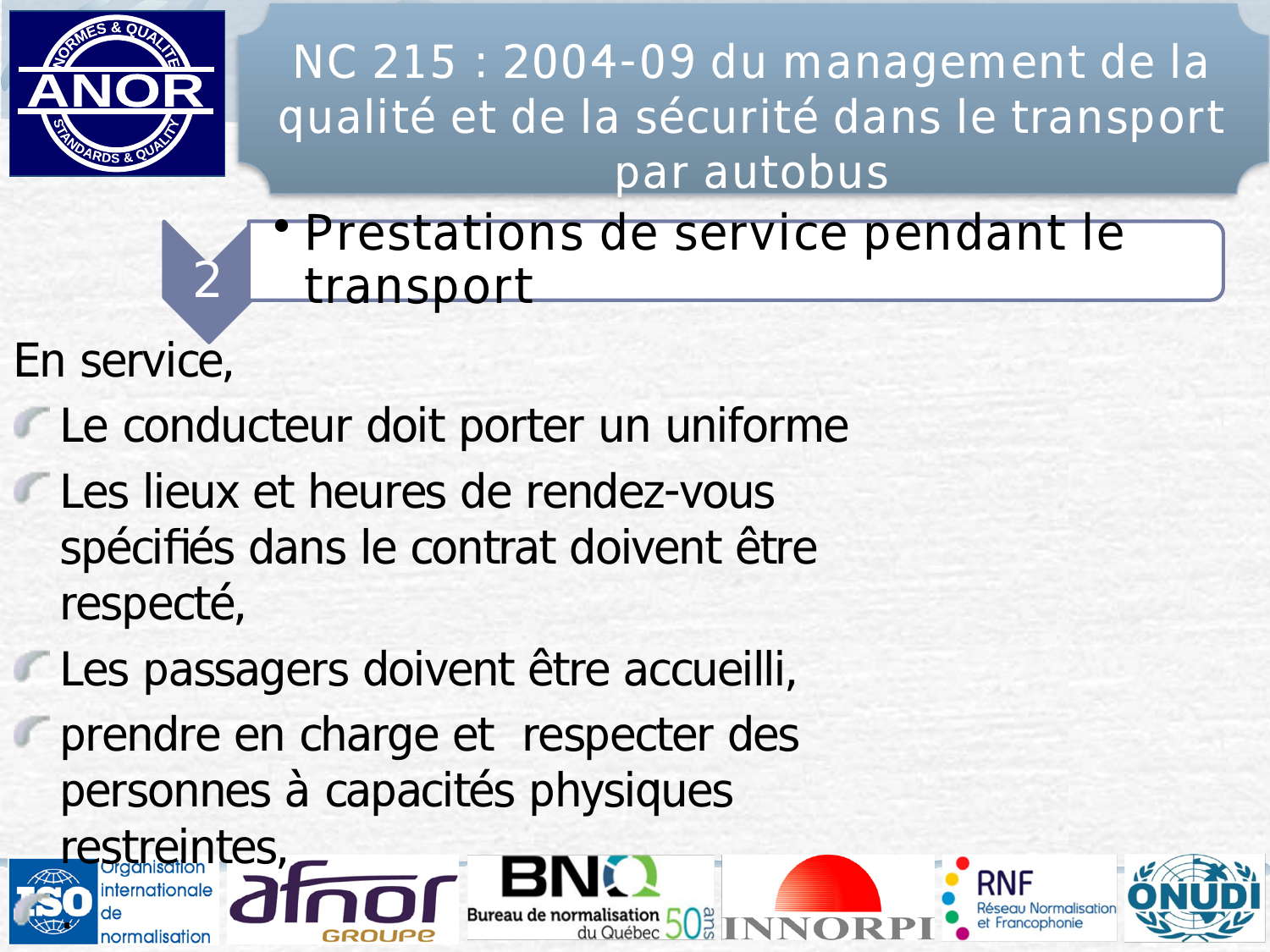

NC 215 : 2004-09 du management de la qualité et de la sécurité dans le transport par autobus

2

Prestations de service pendant le transport
En service,
Le conducteur doit porter un uniforme
Les lieux et heures de rendez-vous spécifiés dans le contrat doivent être respecté,
Les passagers doivent être accueilli,
prendre en charge et  respecter des personnes à capacités physiques restreintes,
.